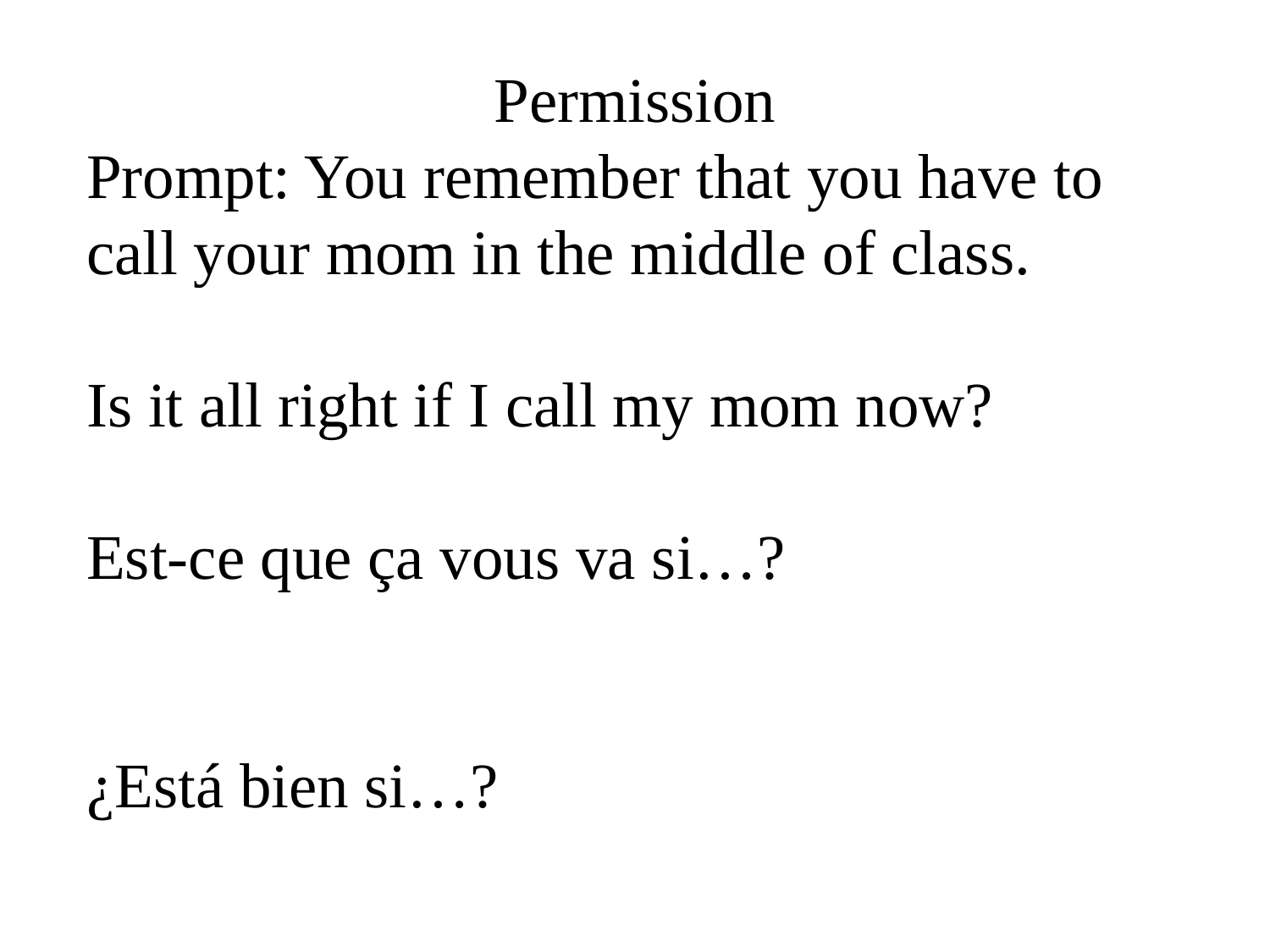

Permission
Prompt: You remember that you have to call your mom in the middle of class.

Is it all right if I call my mom now?

Est-ce que ça vous va si…?

¿Está bien si…?